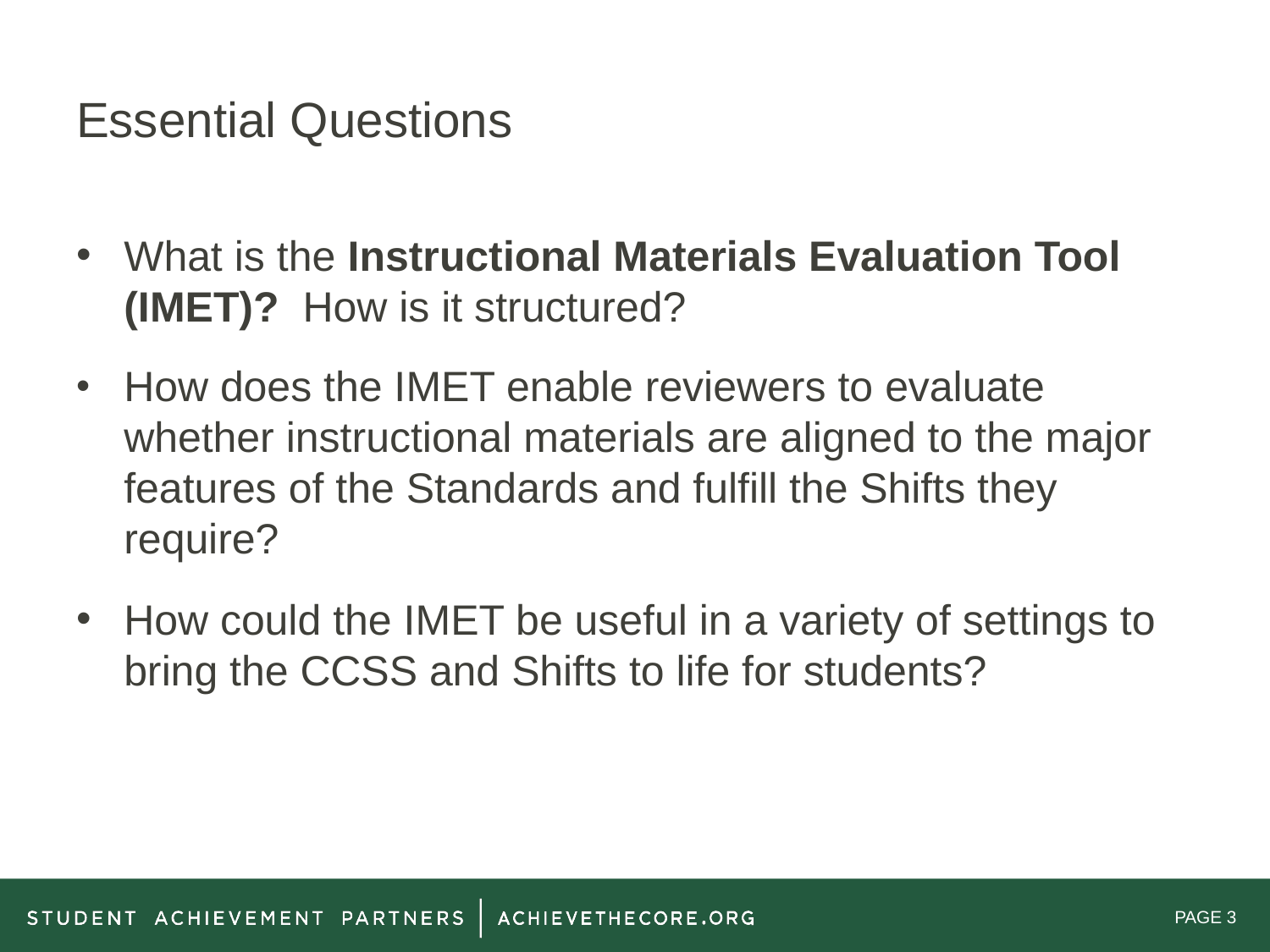

# Essential Questions
What is the Instructional Materials Evaluation Tool (IMET)?  How is it structured?
How does the IMET enable reviewers to evaluate whether instructional materials are aligned to the major features of the Standards and fulfill the Shifts they require?
How could the IMET be useful in a variety of settings to bring the CCSS and Shifts to life for students?